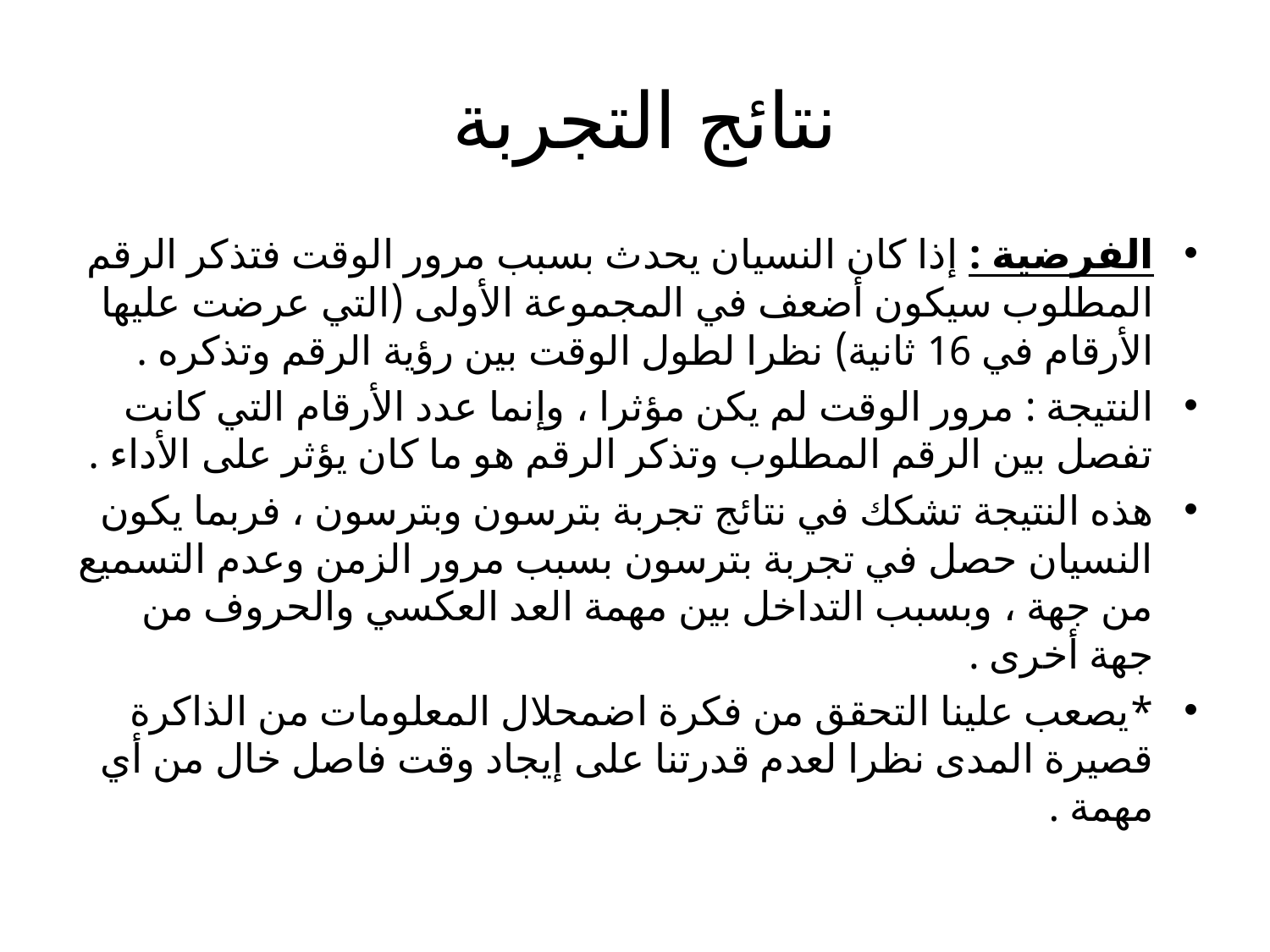

# نتائج التجربة
الفرضية : إذا كان النسيان يحدث بسبب مرور الوقت فتذكر الرقم المطلوب سيكون أضعف في المجموعة الأولى (التي عرضت عليها الأرقام في 16 ثانية) نظرا لطول الوقت بين رؤية الرقم وتذكره .
النتيجة : مرور الوقت لم يكن مؤثرا ، وإنما عدد الأرقام التي كانت تفصل بين الرقم المطلوب وتذكر الرقم هو ما كان يؤثر على الأداء .
هذه النتيجة تشكك في نتائج تجربة بترسون وبترسون ، فربما يكون النسيان حصل في تجربة بترسون بسبب مرور الزمن وعدم التسميع من جهة ، وبسبب التداخل بين مهمة العد العكسي والحروف من جهة أخرى .
*يصعب علينا التحقق من فكرة اضمحلال المعلومات من الذاكرة قصيرة المدى نظرا لعدم قدرتنا على إيجاد وقت فاصل خال من أي مهمة .